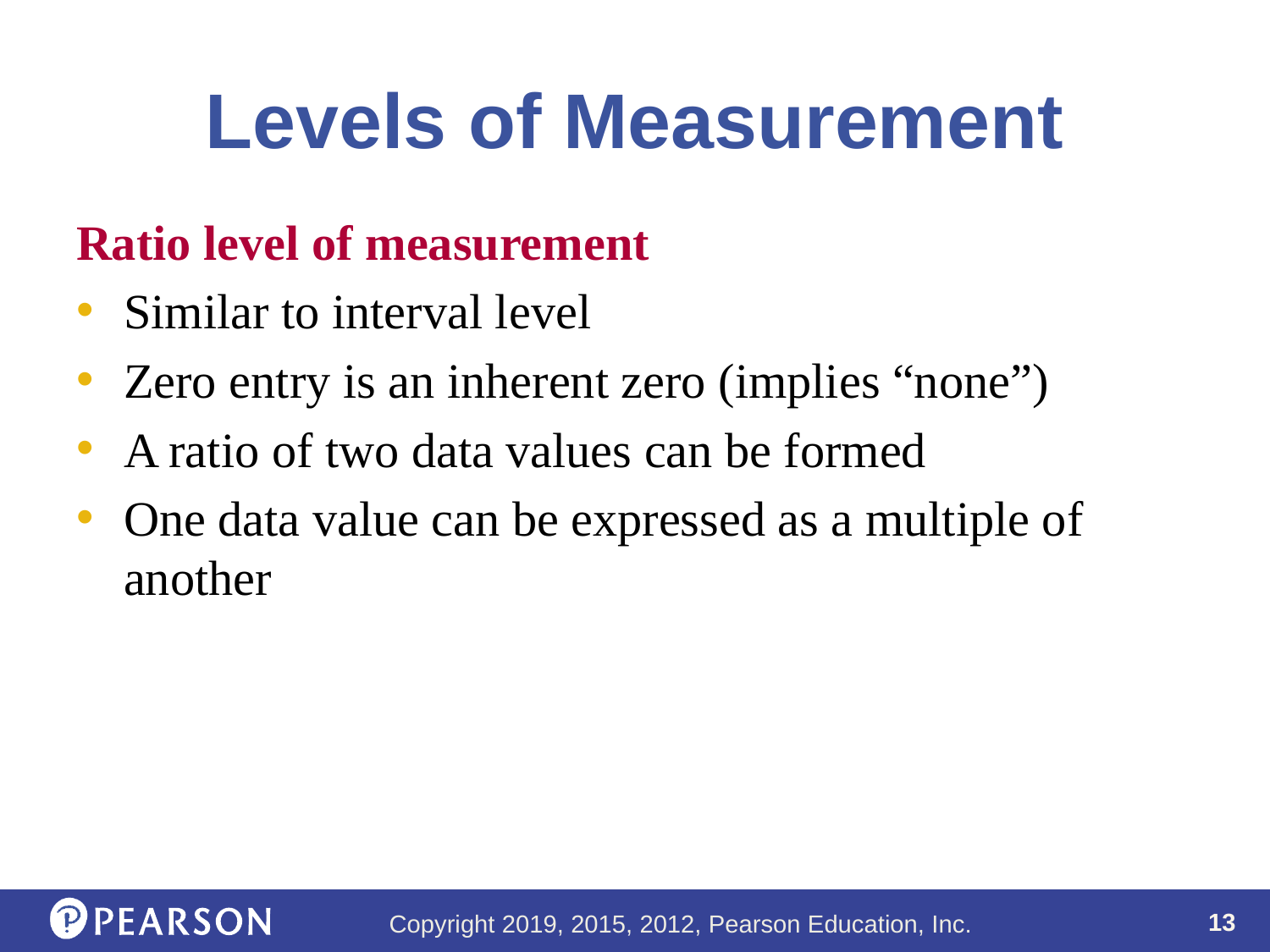

# Levels of Measurement
Ratio level of measurement
Similar to interval level
Zero entry is an inherent zero (implies “none”)
A ratio of two data values can be formed
One data value can be expressed as a multiple of another